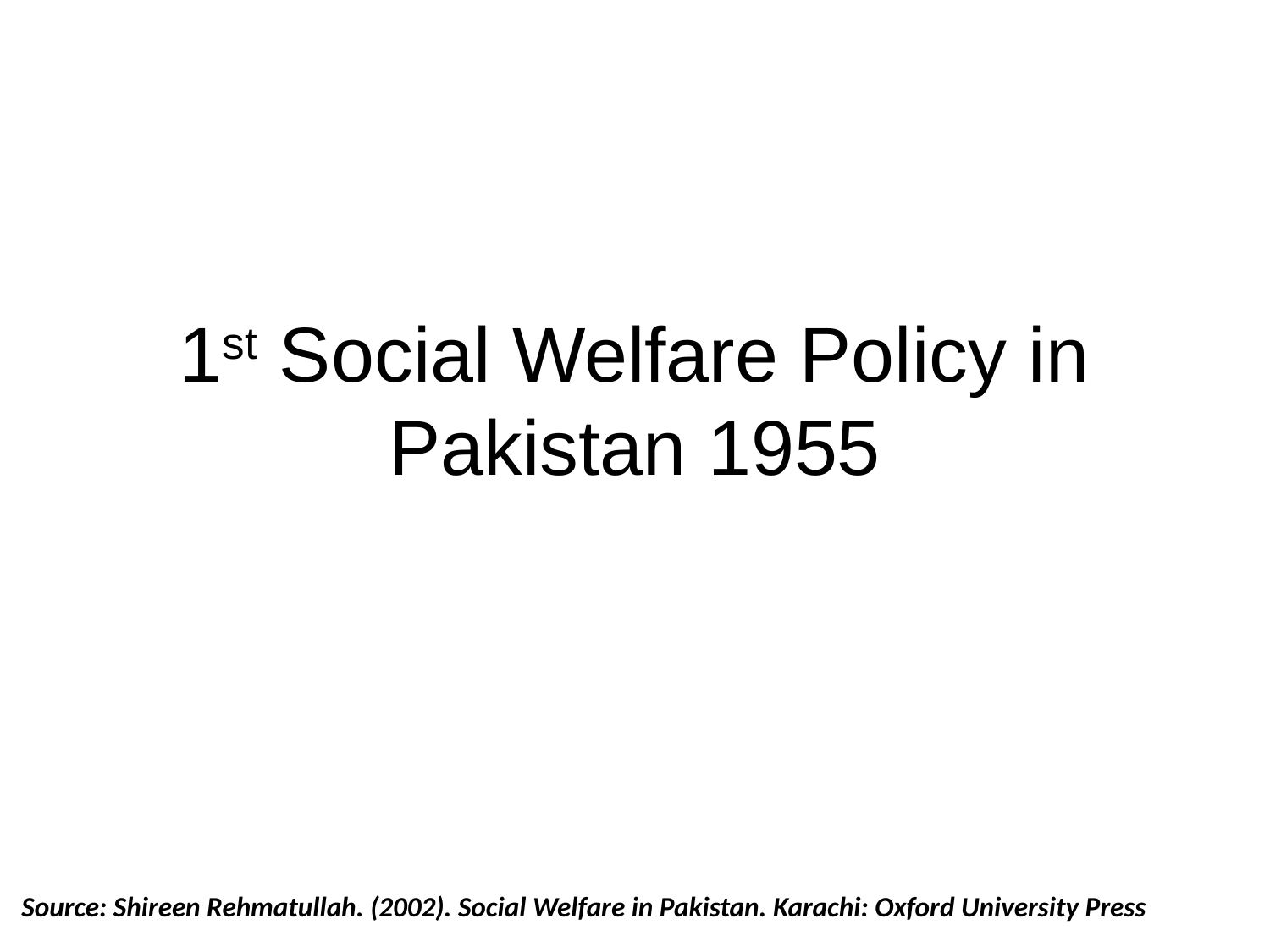

# 1st Social Welfare Policy in Pakistan 1955

Source: Shireen Rehmatullah. (2002). Social Welfare in Pakistan. Karachi: Oxford University Press